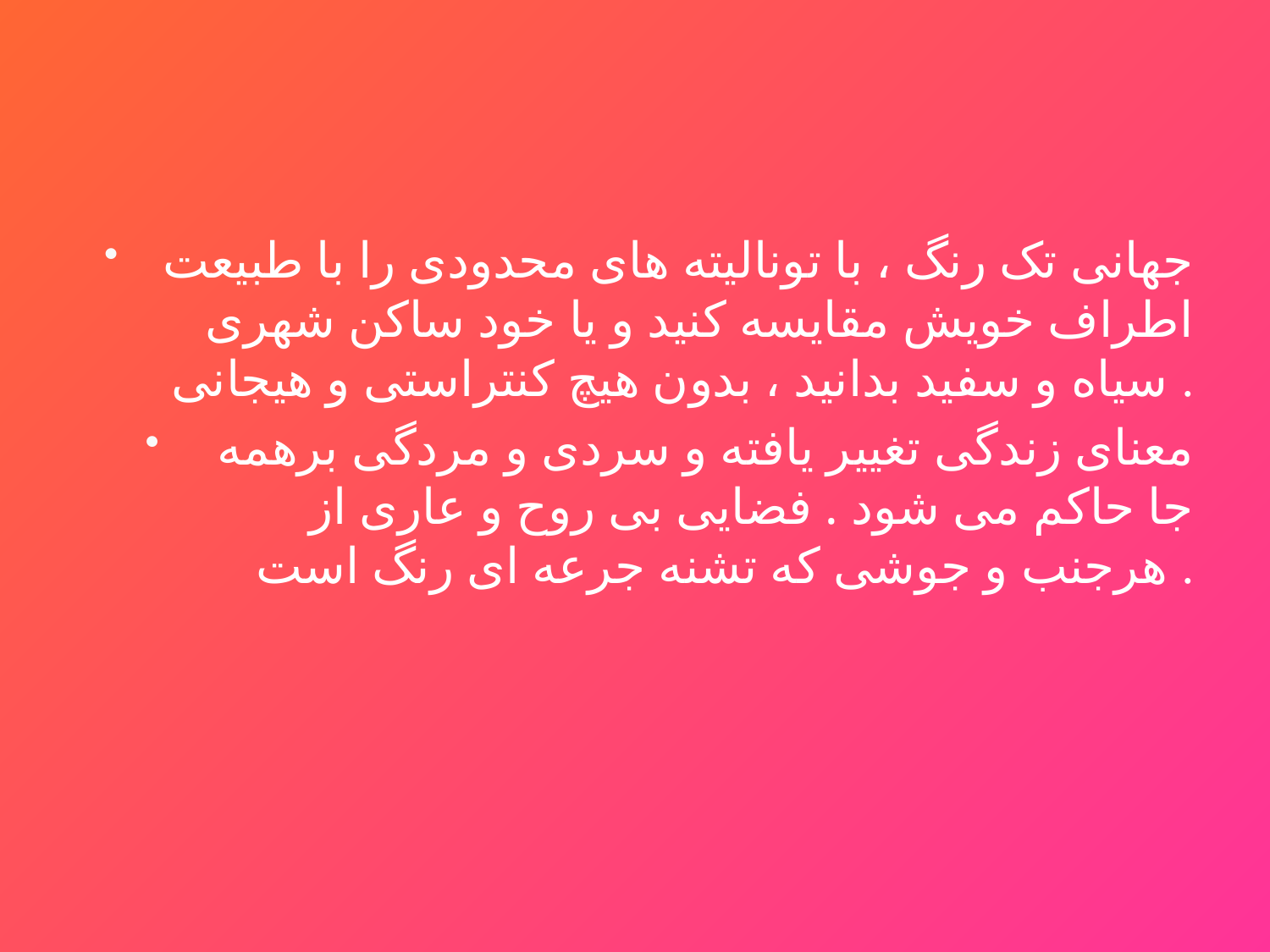

#
جهانی تک رنگ ، با تونالیته های محدودی را با طبیعت اطراف خویش مقایسه کنید و یا خود ساکن شهری سیاه و سفید بدانید ، بدون هیچ کنتراستی و هیجانی .
 معنای زندگی تغییر یافته و سردی و مردگی برهمه جا حاکم می شود . فضایی بی روح و عاری از هرجنب و جوشی که تشنه جرعه ای رنگ است .